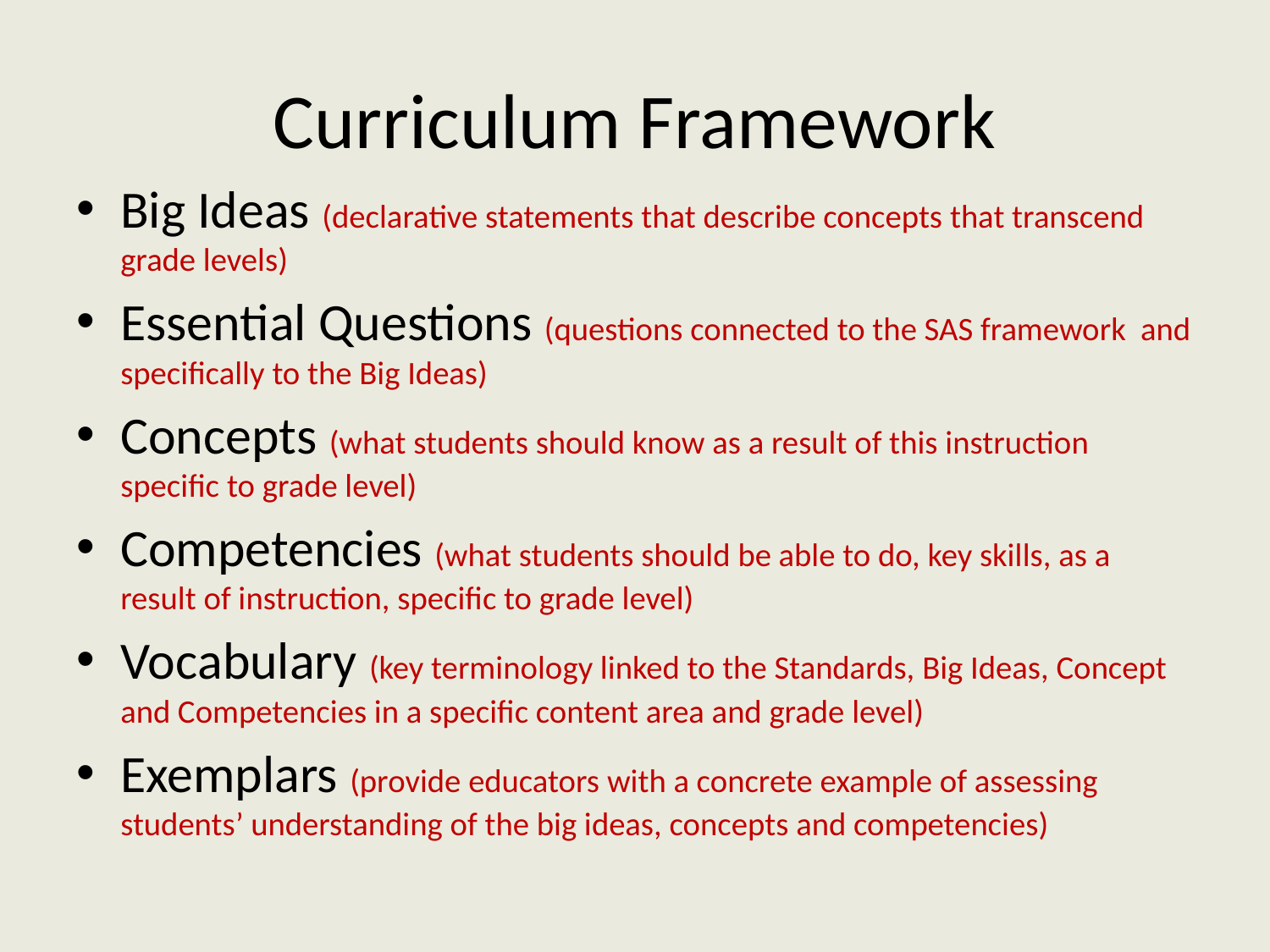

# Curriculum Framework
Big Ideas (declarative statements that describe concepts that transcend grade levels)
Essential Questions (questions connected to the SAS framework  and specifically to the Big Ideas)
Concepts (what students should know as a result of this instruction specific to grade level)
Competencies (what students should be able to do, key skills, as a result of instruction, specific to grade level)
Vocabulary (key terminology linked to the Standards, Big Ideas, Concept and Competencies in a specific content area and grade level)
Exemplars (provide educators with a concrete example of assessing students’ understanding of the big ideas, concepts and competencies)